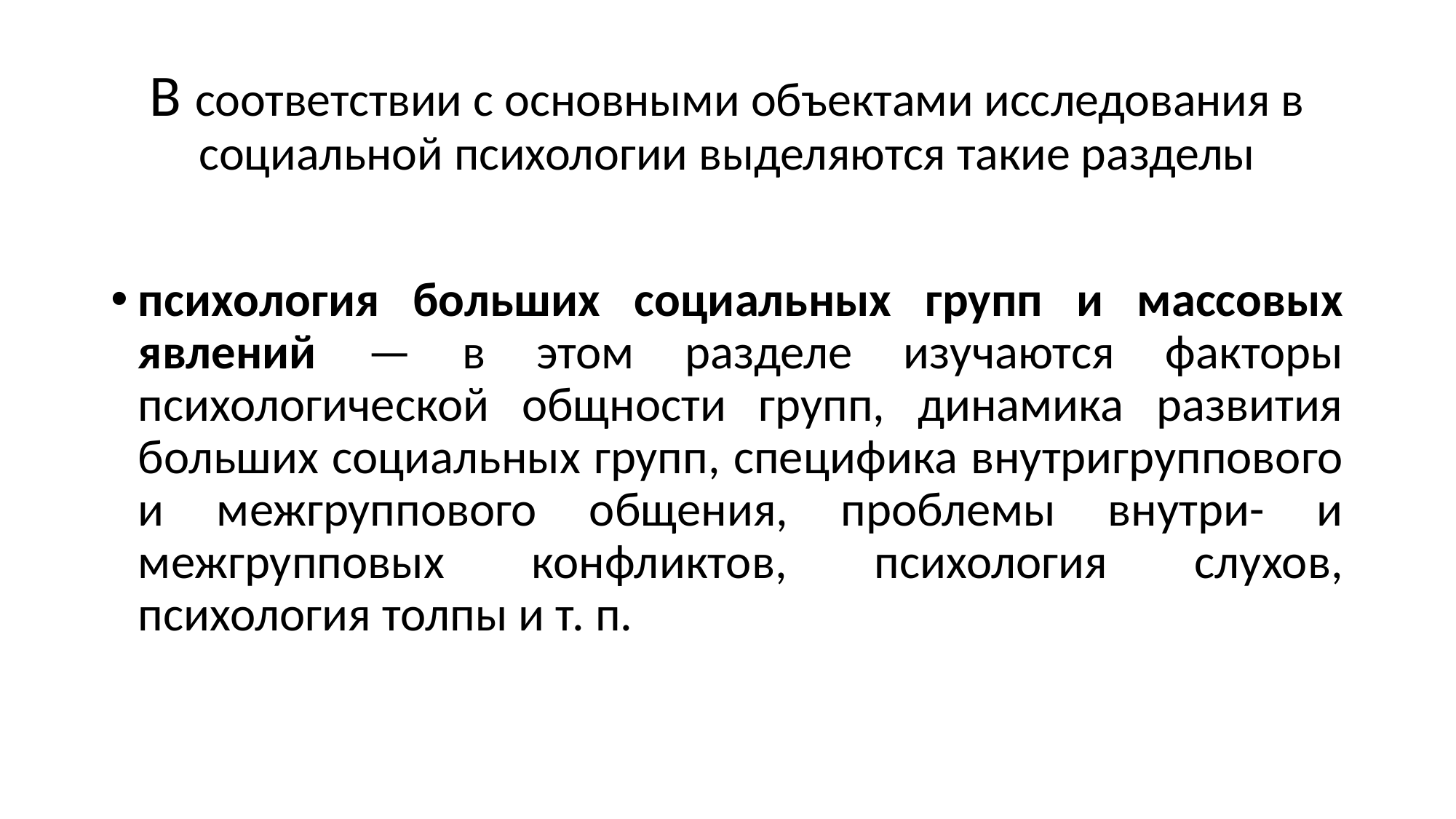

# В соответствии с основными объектами исследования в социальной психологии выделяются такие разделы
психология больших социальных групп и массовых явлений — в этом разделе изучаются факторы психологической общности групп, динамика развития больших социальных групп, специфика внутригруппового и межгруппового общения, проблемы внутри- и межгрупповых конфликтов, психология слухов, психология толпы и т. п.